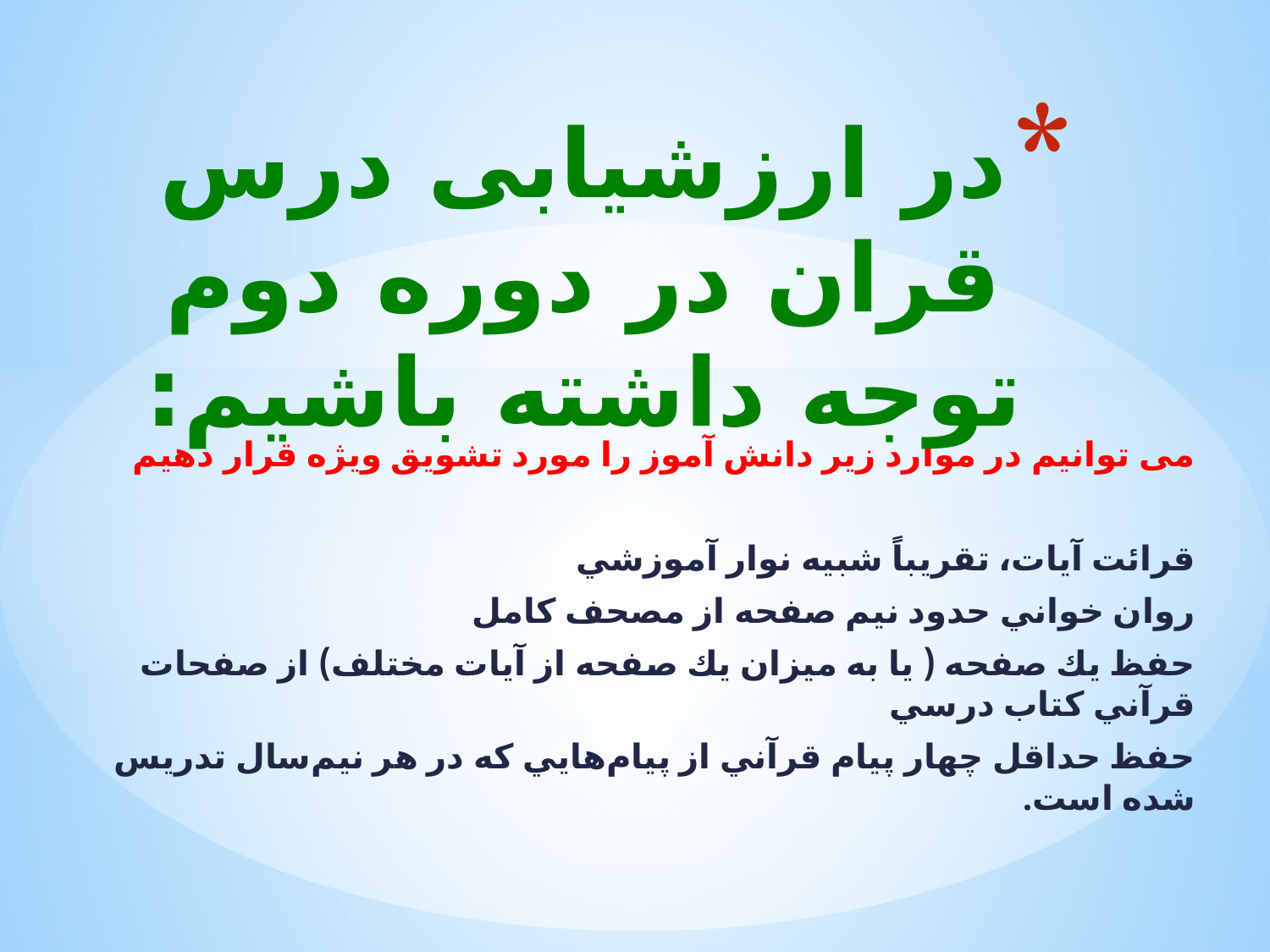

# در ارزشیابی درس قران در دوره دوم توجه داشته باشیم:
می توانیم در موارد زیر دانش آموز را مورد تشویق ویژه قرار دهیم

قرائت آيات، تقريباً شبيه نوار آموزشي
روان خواني حدود نيم صفحه از مصحف كامل
حفظ يك صفحه ( يا به ميزان يك صفحه از آيات مختلف) از صفحات قرآني كتاب درسي
حفظ حداقل چهار پيام قرآني از پيام‌هايي كه در هر نيم‌سال تدريس شده است.